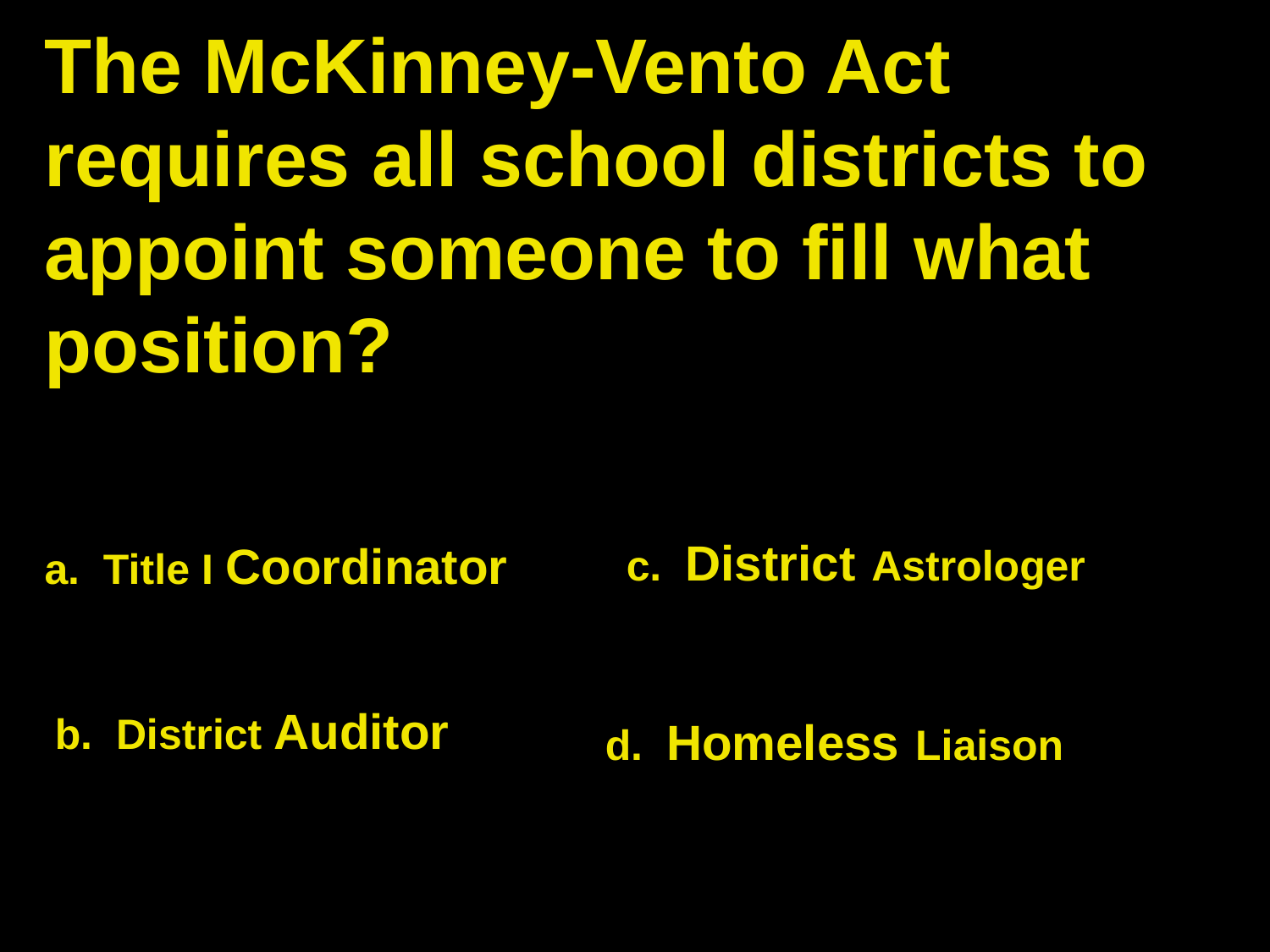

# The McKinney-Vento Act requires all school districts to appoint someone to fill what position?
c.  District Astrologer
a.  Title I Coordinator
b.  District Auditor
d.  Homeless Liaison